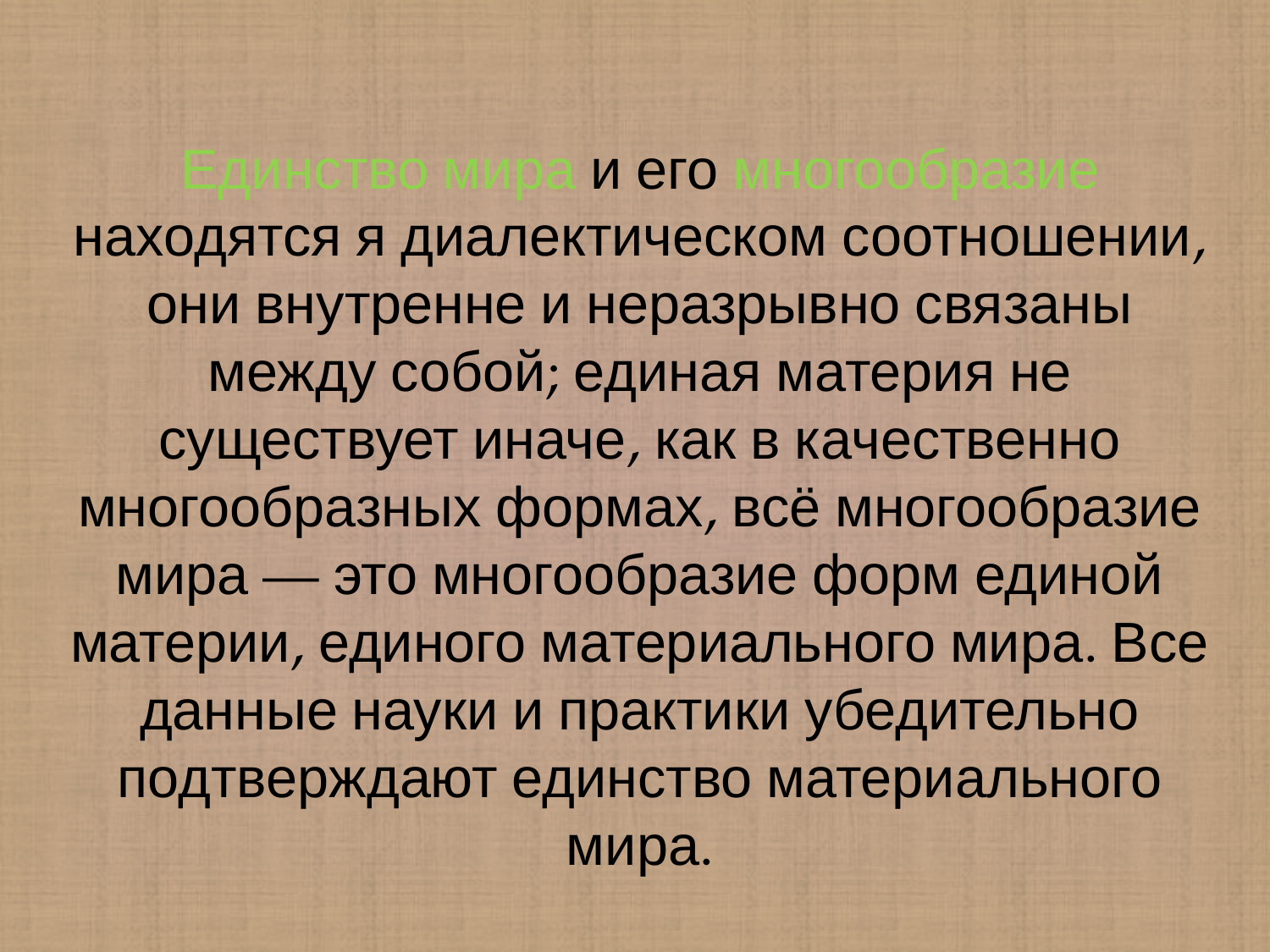

Единство мира и его многообразие находятся я диалектическом соотношении, они внутренне и неразрывно связаны между собой; единая материя не существует иначе, как в качественно многообразных формах, всё многообразие мира — это многообразие форм единой материи, единого материального мира. Все данные науки и практики убедительно подтверждают единство материального мира.